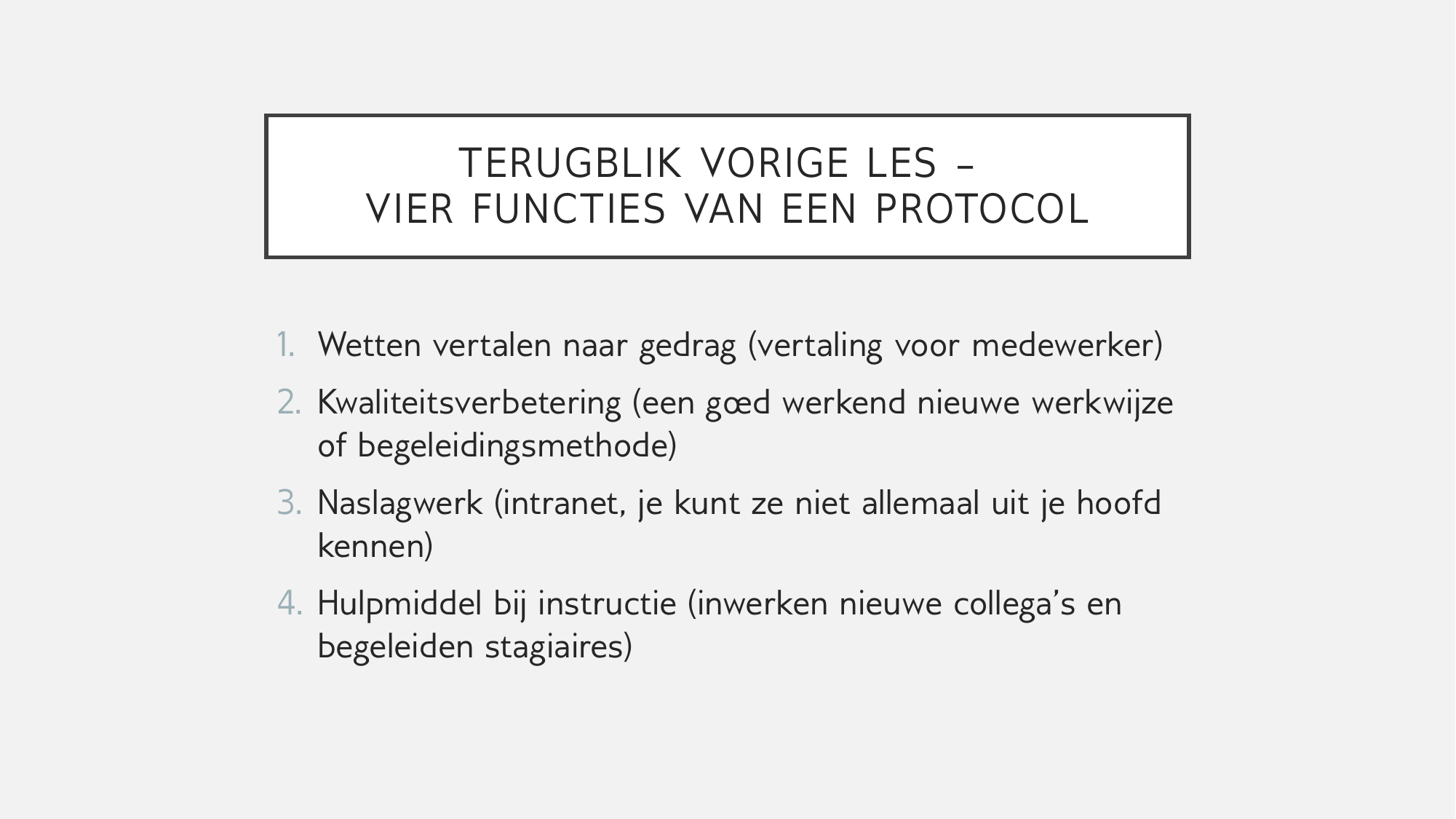

# Terugblik vorige les – vier functies van een protocol
Wetten vertalen naar gedrag (vertaling voor medewerker)
Kwaliteitsverbetering (een goed werkend nieuwe werkwijze of begeleidingsmethode)
Naslagwerk (intranet, je kunt ze niet allemaal uit je hoofd kennen)
Hulpmiddel bij instructie (inwerken nieuwe collega’s en begeleiden stagiaires)